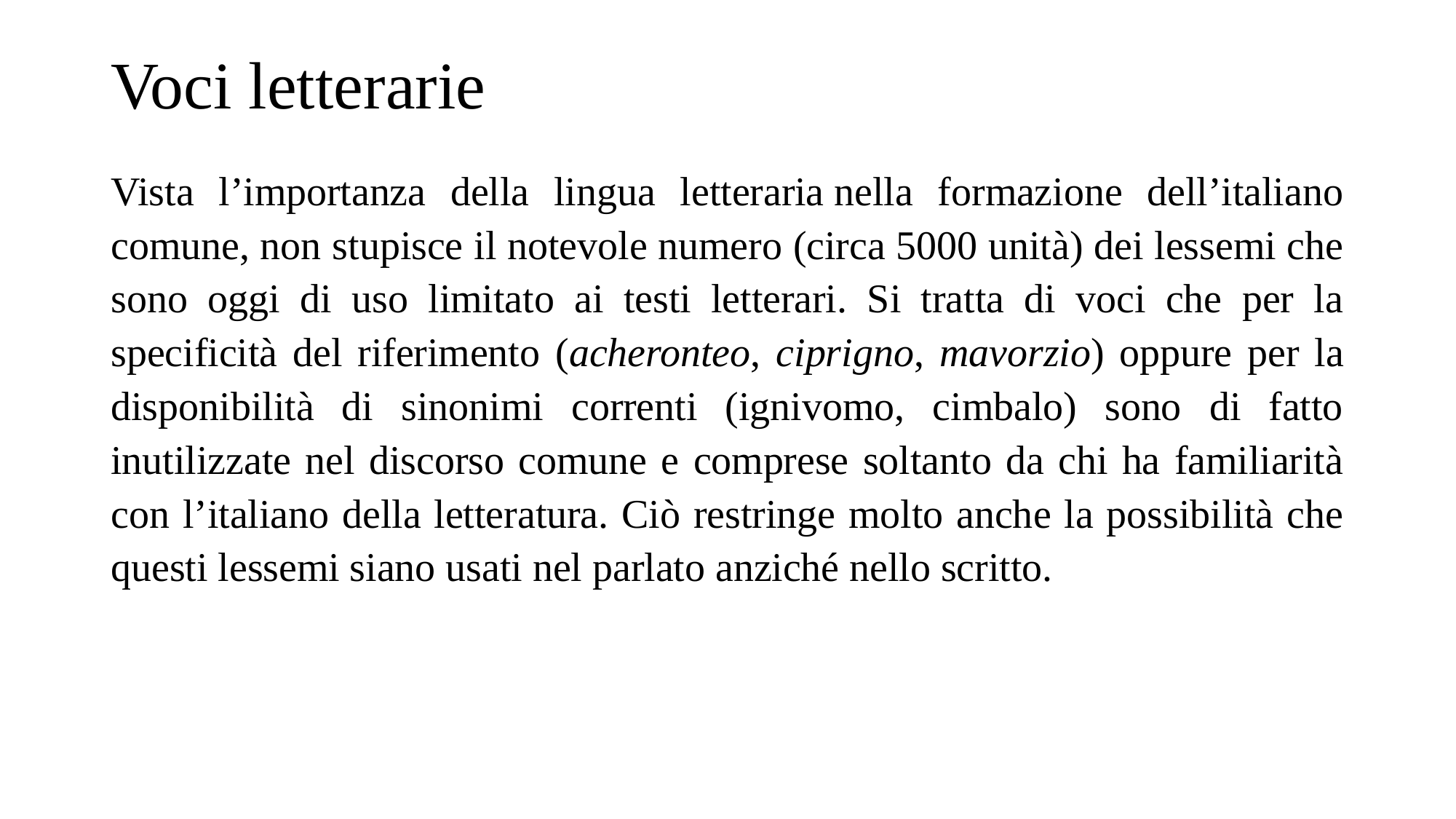

# Voci letterarie
Vista l’importanza della lingua letteraria nella formazione dell’italiano comune, non stupisce il notevole numero (circa 5000 unità) dei lessemi che sono oggi di uso limitato ai testi letterari. Si tratta di voci che per la specificità del riferimento (acheronteo, ciprigno, mavorzio) oppure per la disponibilità di sinonimi correnti (ignivomo, cimbalo) sono di fatto inutilizzate nel discorso comune e comprese soltanto da chi ha familiarità con l’italiano della letteratura. Ciò restringe molto anche la possibilità che questi lessemi siano usati nel parlato anziché nello scritto.